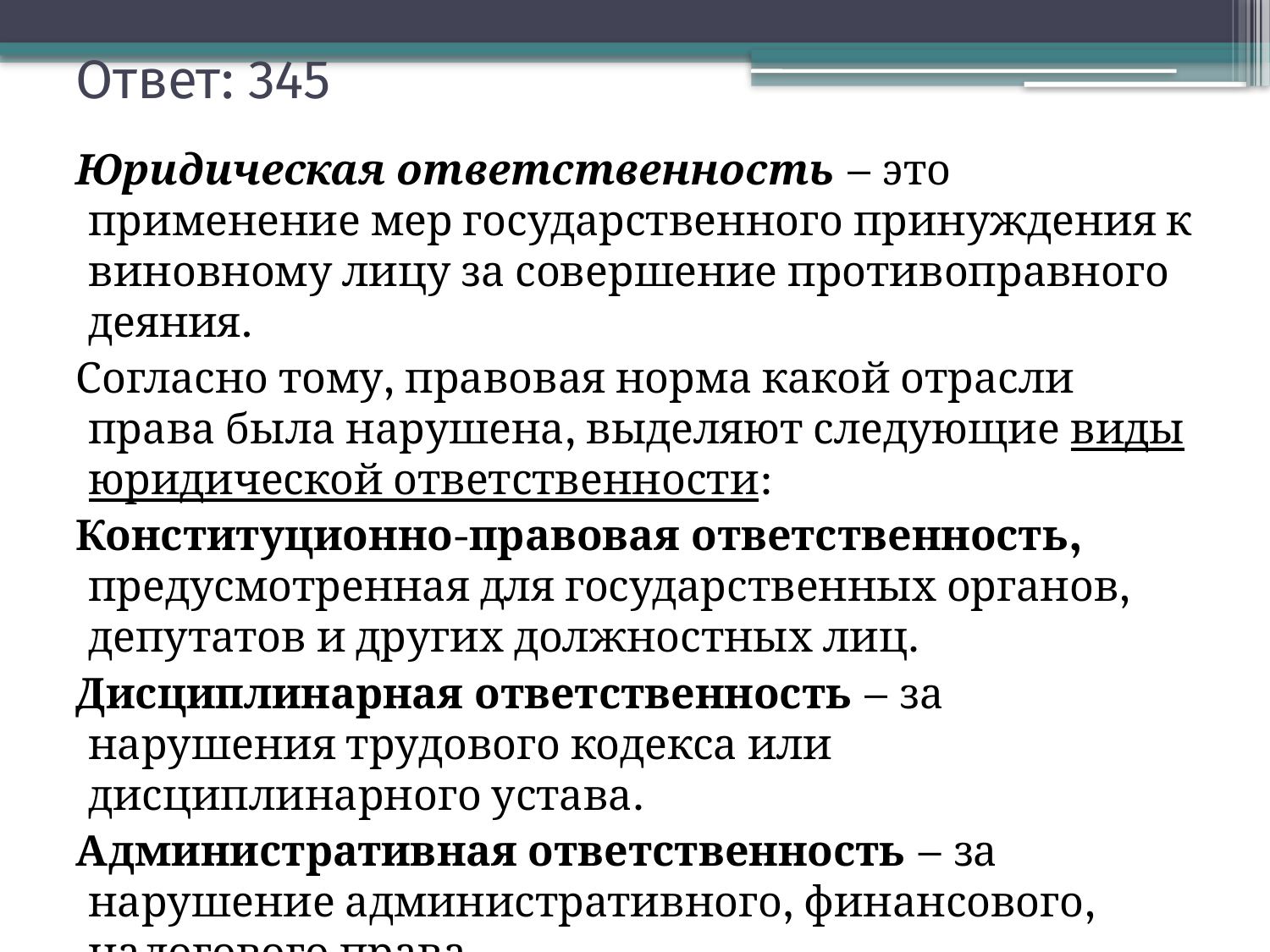

# Ответ: 345
Юридическая ответственность – это применение мер государственного принуждения к виновному лицу за совершение противоправного деяния.
Согласно тому, правовая норма какой отрасли права была нарушена, выделяют следующие виды юридической ответственности:
Конституционно-правовая ответственность, предусмотренная для государственных органов, депутатов и других должностных лиц.
Дисциплинарная ответственность – за нарушения трудового кодекса или дисциплинарного устава.
Административная ответственность – за нарушение административного, финансового, налогового права.